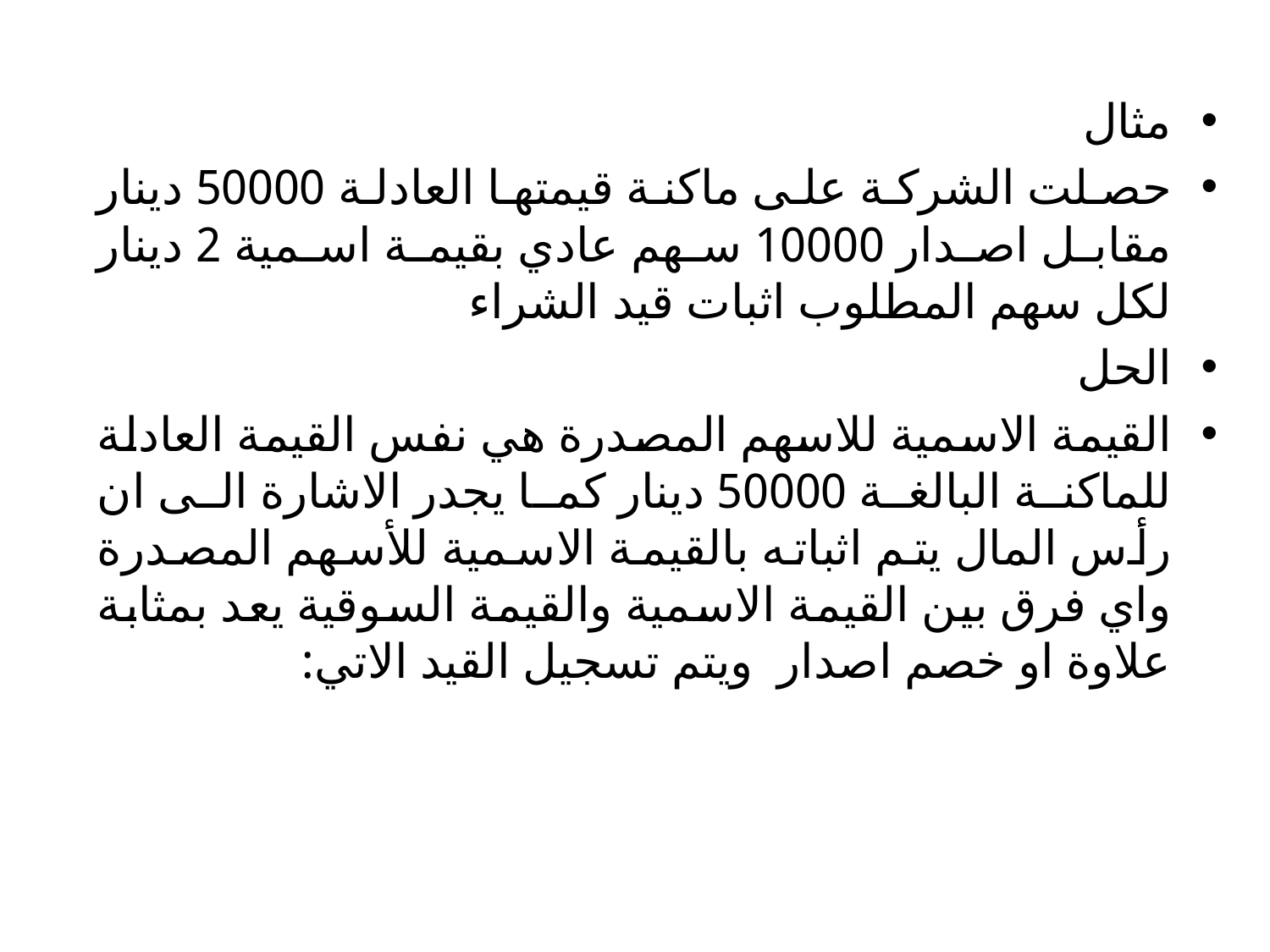

مثال
حصلت الشركة على ماكنة قيمتها العادلة 50000 دينار مقابل اصدار 10000 سهم عادي بقيمة اسمية 2 دينار لكل سهم المطلوب اثبات قيد الشراء
الحل
القيمة الاسمية للاسهم المصدرة هي نفس القيمة العادلة للماكنة البالغة 50000 دينار كما يجدر الاشارة الى ان رأس المال يتم اثباته بالقيمة الاسمية للأسهم المصدرة واي فرق بين القيمة الاسمية والقيمة السوقية يعد بمثابة علاوة او خصم اصدار  ويتم تسجيل القيد الاتي: